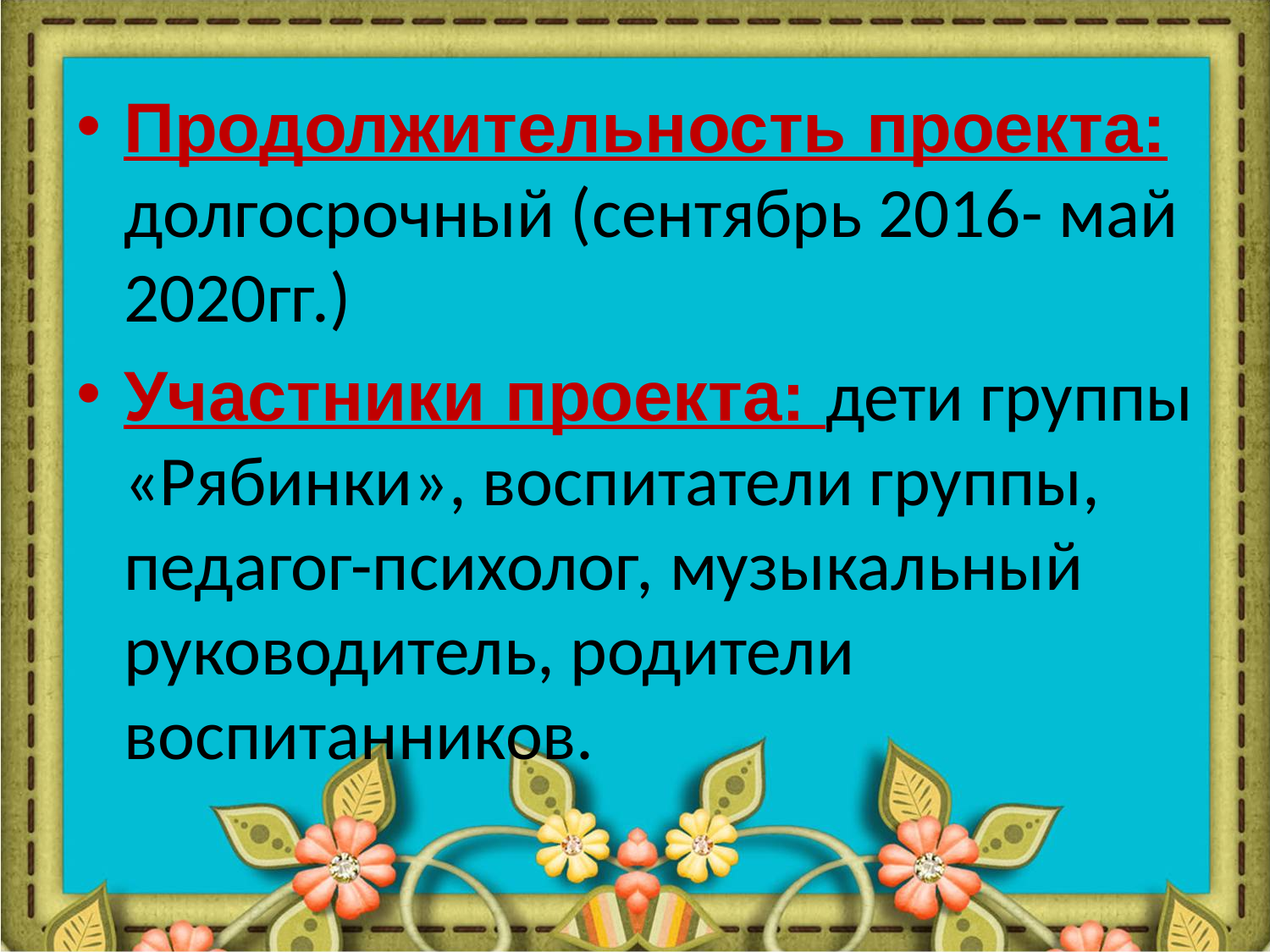

#
Продолжительность проекта: долгосрочный (сентябрь 2016- май 2020гг.)
Участники проекта: дети группы «Рябинки», воспитатели группы, педагог-психолог, музыкальный руководитель, родители воспитанников.